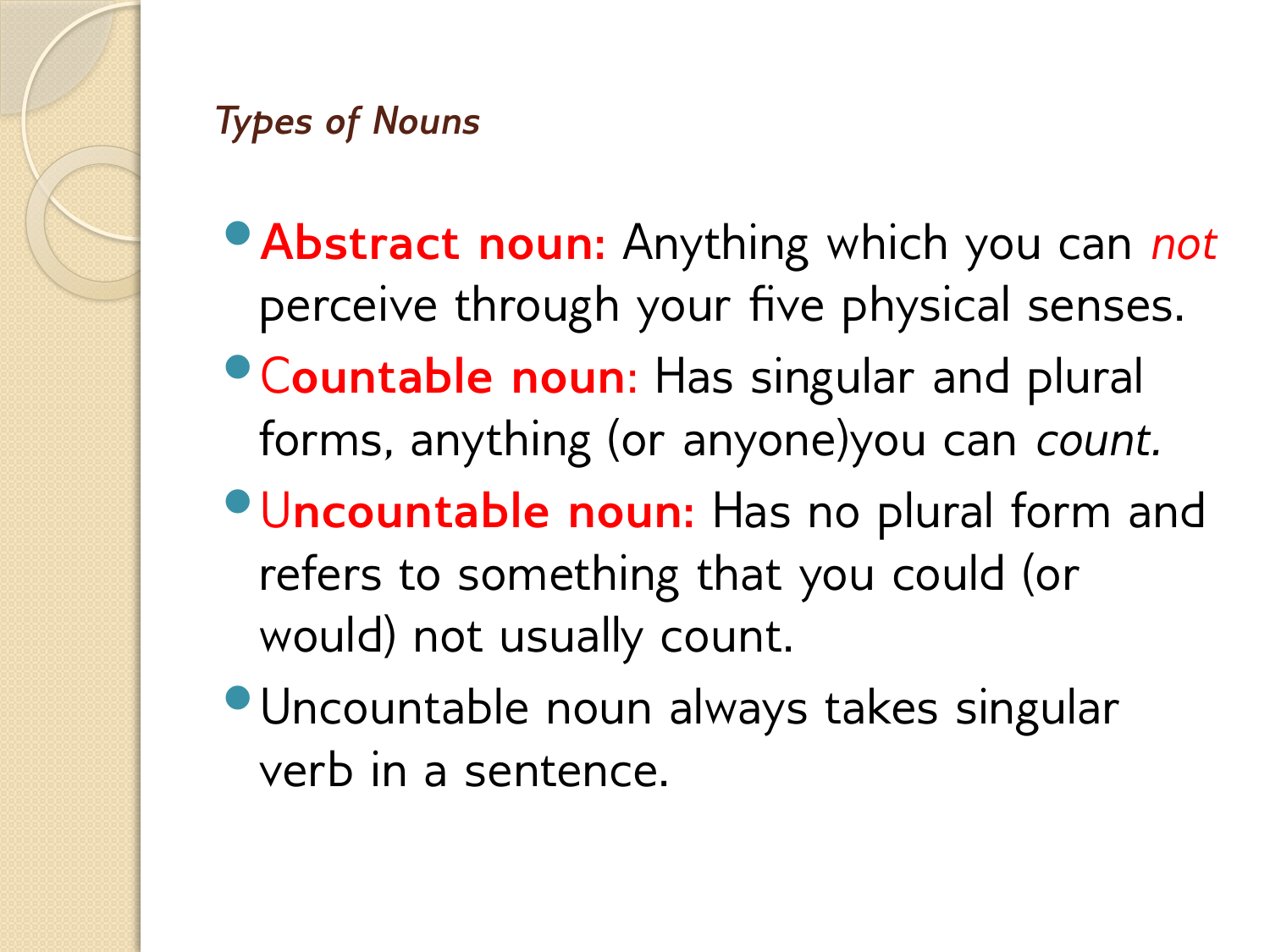

# Types of Nouns
Abstract noun: Anything which you can not perceive through your five physical senses.
Countable noun: Has singular and plural forms, anything (or anyone)you can count.
Uncountable noun: Has no plural form and refers to something that you could (or would) not usually count.
Uncountable noun always takes singular verb in a sentence.